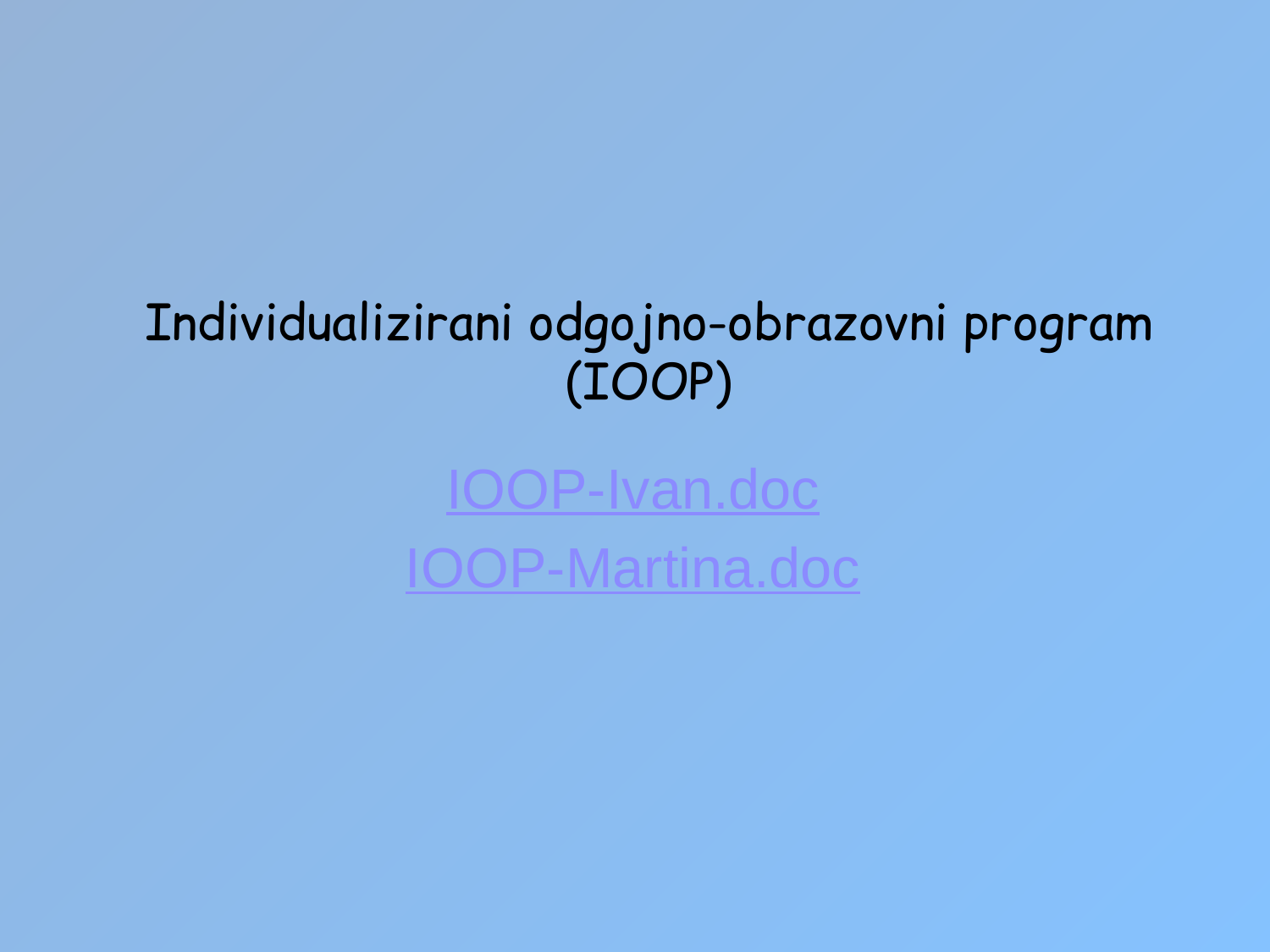

# Individualizirani odgojno-obrazovni program (IOOP)
IOOP-Ivan.doc
IOOP-Martina.doc